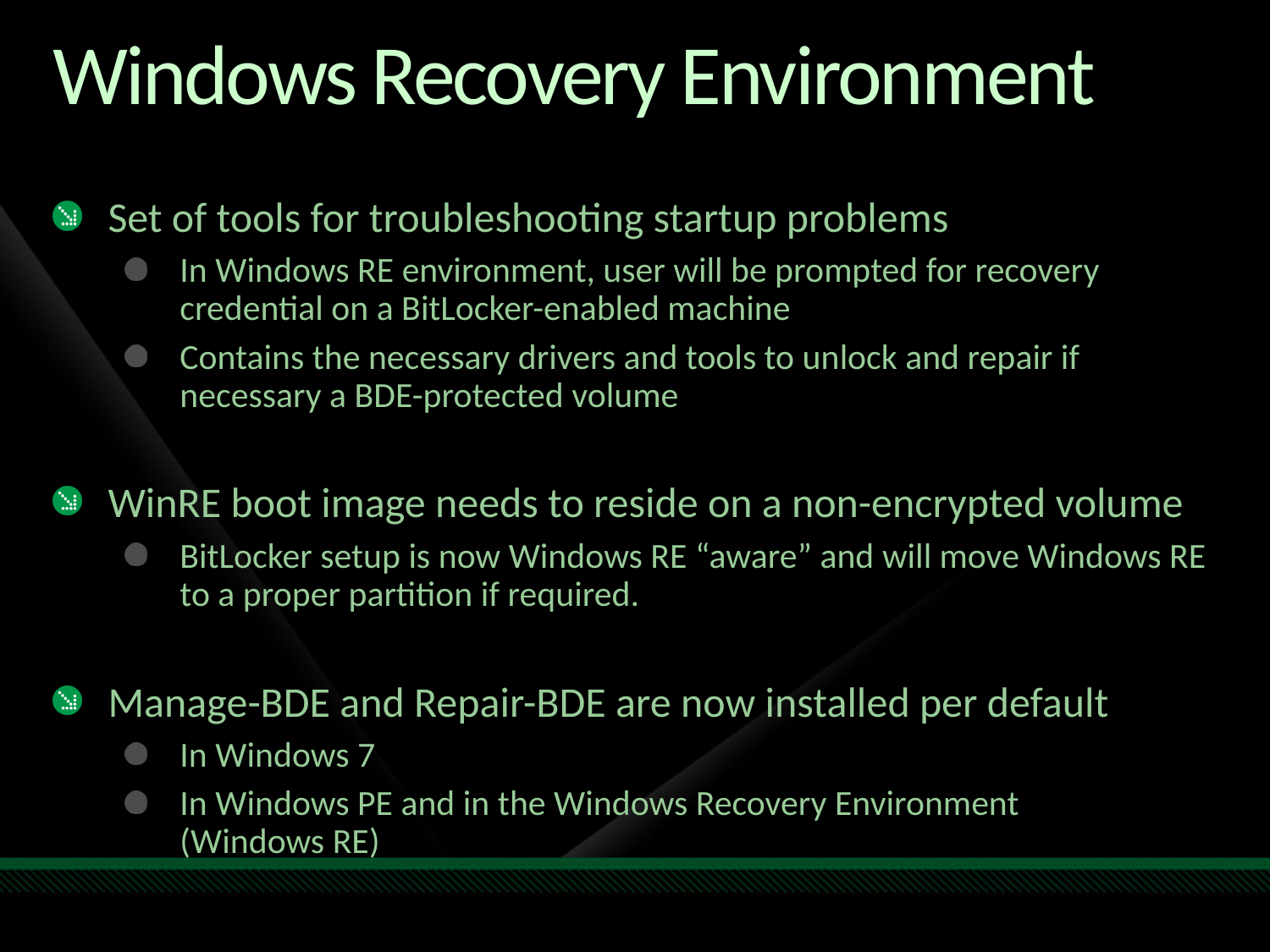

# Windows Recovery Environment
Set of tools for troubleshooting startup problems
In Windows RE environment, user will be prompted for recovery credential on a BitLocker-enabled machine
Contains the necessary drivers and tools to unlock and repair if necessary a BDE-protected volume

WinRE boot image needs to reside on a non-encrypted volume
BitLocker setup is now Windows RE “aware” and will move Windows RE to a proper partition if required.

Manage-BDE and Repair-BDE are now installed per default
In Windows 7
In Windows PE and in the Windows Recovery Environment
(Windows RE)